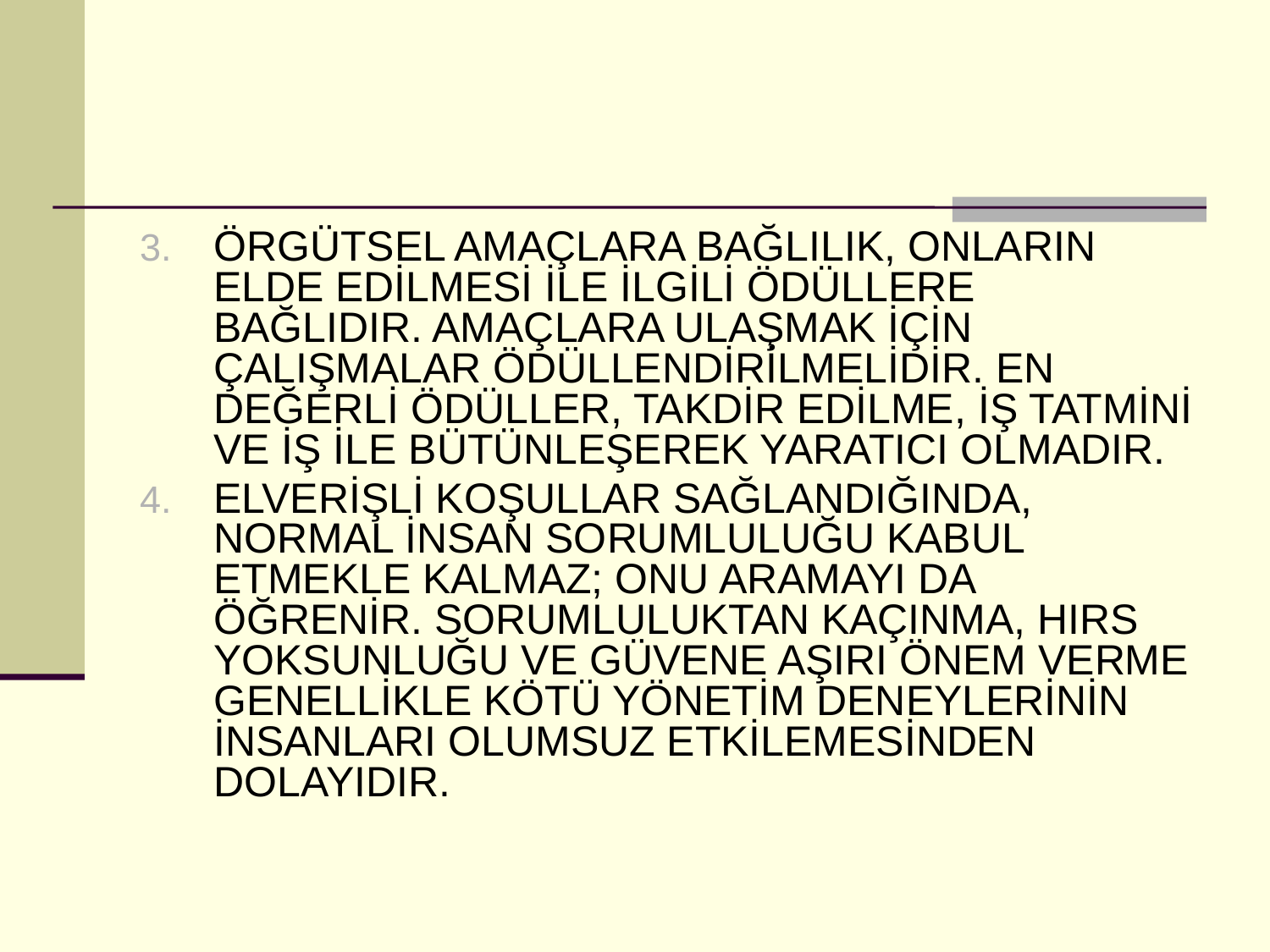

#
ÖRGÜTSEL AMAÇLARA BAĞLILIK, ONLARIN ELDE EDİLMESİ İLE İLGİLİ ÖDÜLLERE BAĞLIDIR. AMAÇLARA ULAŞMAK İÇİN ÇALIŞMALAR ÖDÜLLENDİRİLMELİDİR. EN DEĞERLİ ÖDÜLLER, TAKDİR EDİLME, İŞ TATMİNİ VE İŞ İLE BÜTÜNLEŞEREK YARATICI OLMADIR.
ELVERİŞLİ KOŞULLAR SAĞLANDIĞINDA, NORMAL İNSAN SORUMLULUĞU KABUL ETMEKLE KALMAZ; ONU ARAMAYI DA ÖĞRENİR. SORUMLULUKTAN KAÇINMA, HIRS YOKSUNLUĞU VE GÜVENE AŞIRI ÖNEM VERME GENELLİKLE KÖTÜ YÖNETİM DENEYLERİNİN İNSANLARI OLUMSUZ ETKİLEMESİNDEN DOLAYIDIR.